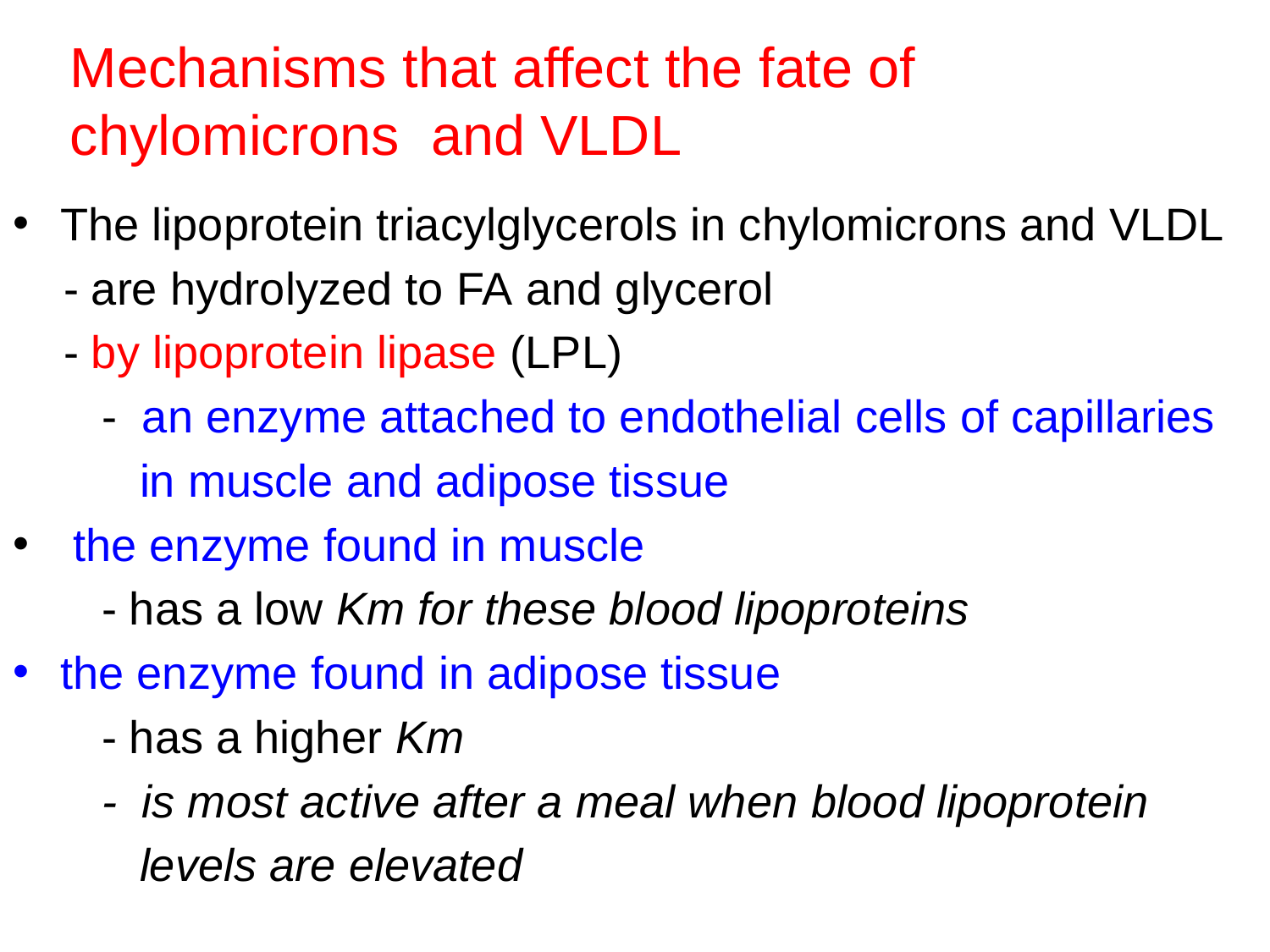

# Mechanisms that affect the fate of chylomicrons  and VLDL
The lipoprotein triacylglycerols in chylomicrons and VLDL
    - are hydrolyzed to FA and glycerol
    - by lipoprotein lipase (LPL)
       -  an enzyme attached to endothelial cells of capillaries
          in muscle and adipose tissue
 the enzyme found in muscle
       - has a low Km for these blood lipoproteins
the enzyme found in adipose tissue
       - has a higher Km
       -  is most active after a meal when blood lipoprotein
          levels are elevated